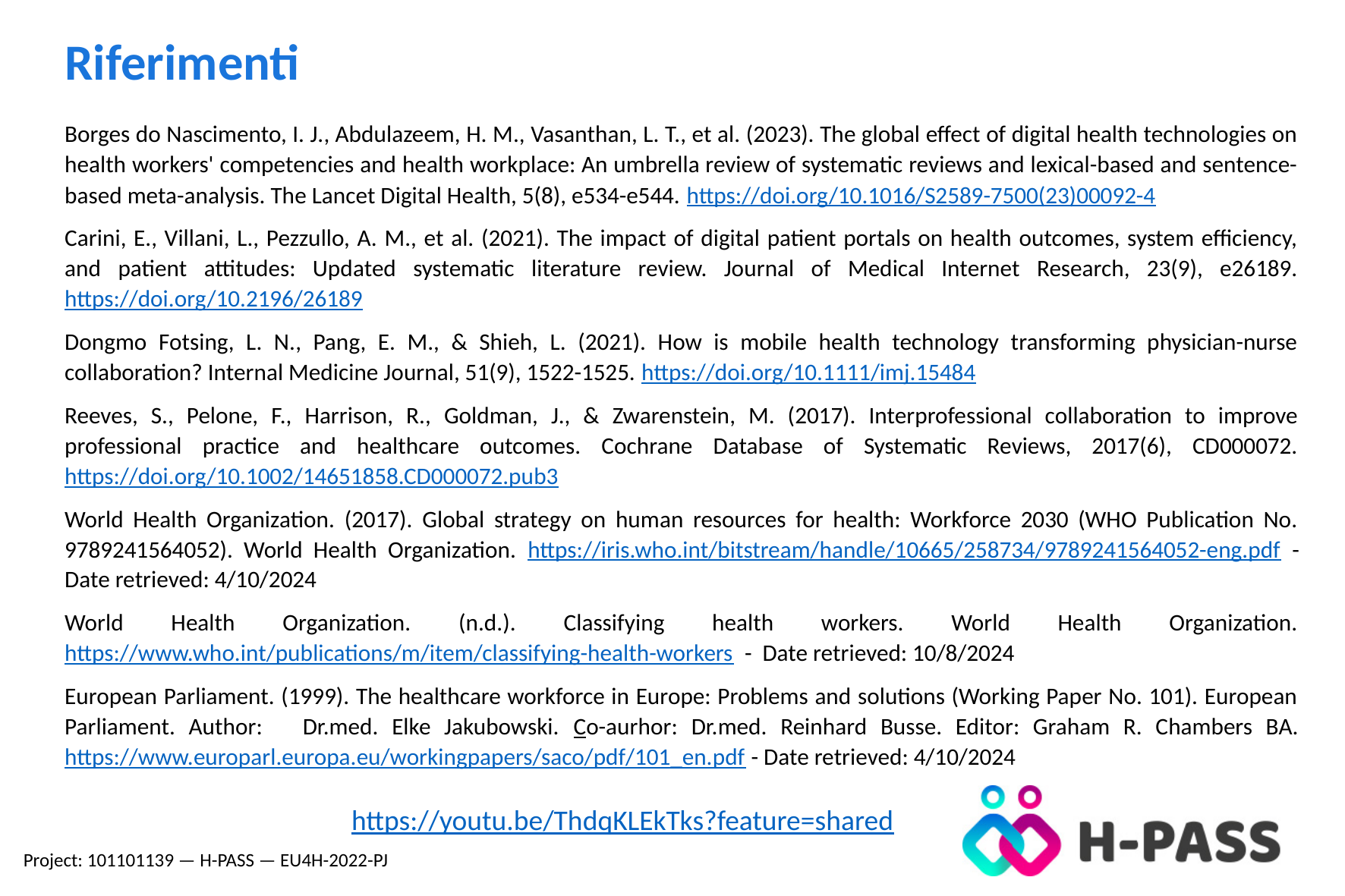

Riferimenti
Borges do Nascimento, I. J., Abdulazeem, H. M., Vasanthan, L. T., et al. (2023). The global effect of digital health technologies on health workers' competencies and health workplace: An umbrella review of systematic reviews and lexical-based and sentence-based meta-analysis. The Lancet Digital Health, 5(8), e534-e544. https://doi.org/10.1016/S2589-7500(23)00092-4
Carini, E., Villani, L., Pezzullo, A. M., et al. (2021). The impact of digital patient portals on health outcomes, system efficiency, and patient attitudes: Updated systematic literature review. Journal of Medical Internet Research, 23(9), e26189. https://doi.org/10.2196/26189
Dongmo Fotsing, L. N., Pang, E. M., & Shieh, L. (2021). How is mobile health technology transforming physician-nurse collaboration? Internal Medicine Journal, 51(9), 1522-1525. https://doi.org/10.1111/imj.15484
Reeves, S., Pelone, F., Harrison, R., Goldman, J., & Zwarenstein, M. (2017). Interprofessional collaboration to improve professional practice and healthcare outcomes. Cochrane Database of Systematic Reviews, 2017(6), CD000072. https://doi.org/10.1002/14651858.CD000072.pub3
World Health Organization. (2017). Global strategy on human resources for health: Workforce 2030 (WHO Publication No. 9789241564052). World Health Organization. https://iris.who.int/bitstream/handle/10665/258734/9789241564052-eng.pdf - Date retrieved: 4/10/2024
World Health Organization. (n.d.). Classifying health workers. World Health Organization. https://www.who.int/publications/m/item/classifying-health-workers  -  Date retrieved: 10/8/2024
European Parliament. (1999). The healthcare workforce in Europe: Problems and solutions (Working Paper No. 101). European Parliament. Author:   Dr.med. Elke Jakubowski. Co-aurhor: Dr.med. Reinhard Busse. Editor: Graham R. Chambers BA. https://www.europarl.europa.eu/workingpapers/saco/pdf/101_en.pdf - Date retrieved: 4/10/2024
https://youtu.be/ThdqKLEkTks?feature=shared
Project: 101101139 — H-PASS — EU4H-2022-PJ